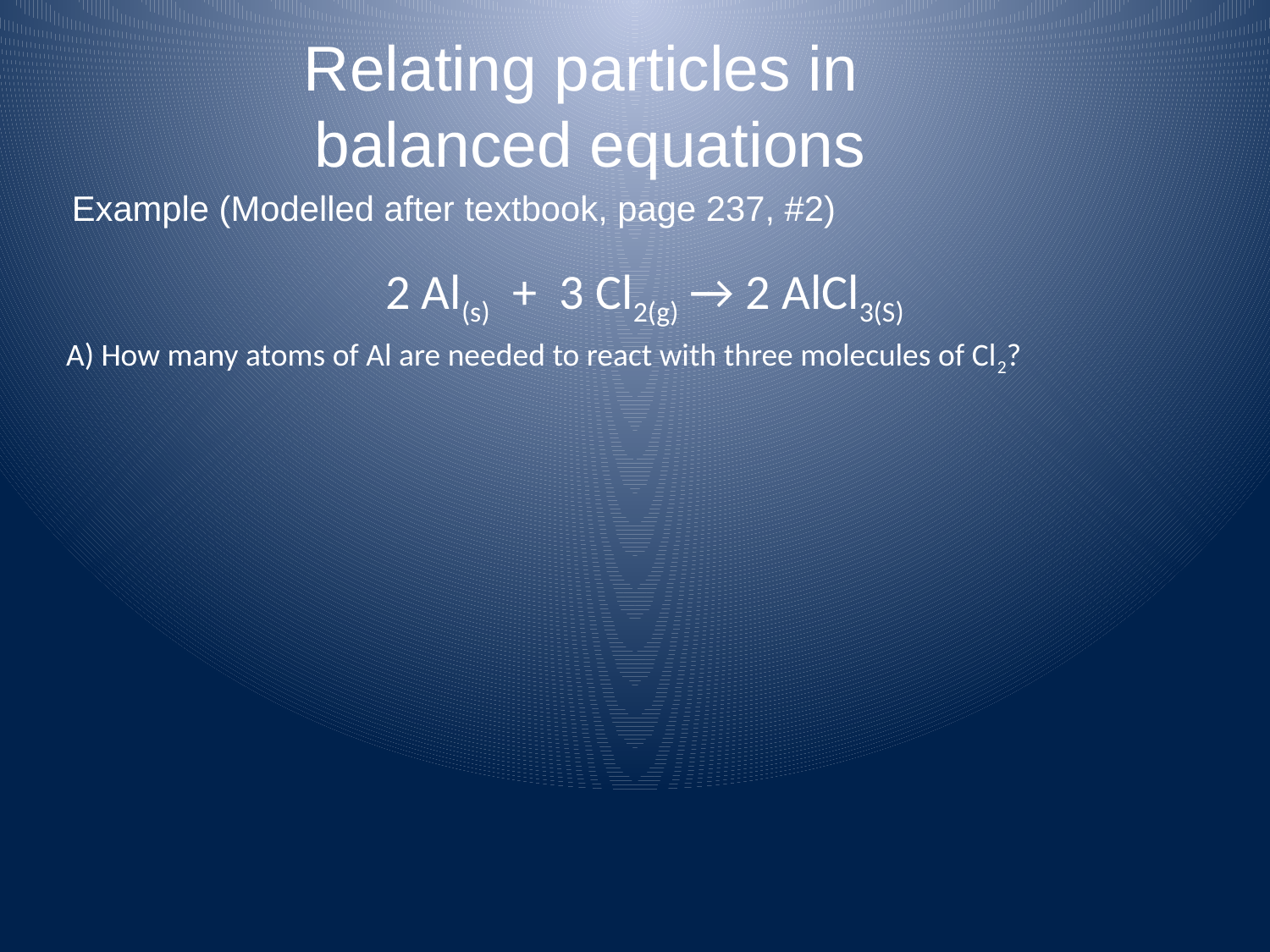

Relating particles in
balanced equations
Example (Modelled after textbook, page 237, #2)
2 Al(s)  +  3 Cl2(g) → 2 AlCl3(S)
A) How many atoms of Al are needed to react with three molecules of Cl2?